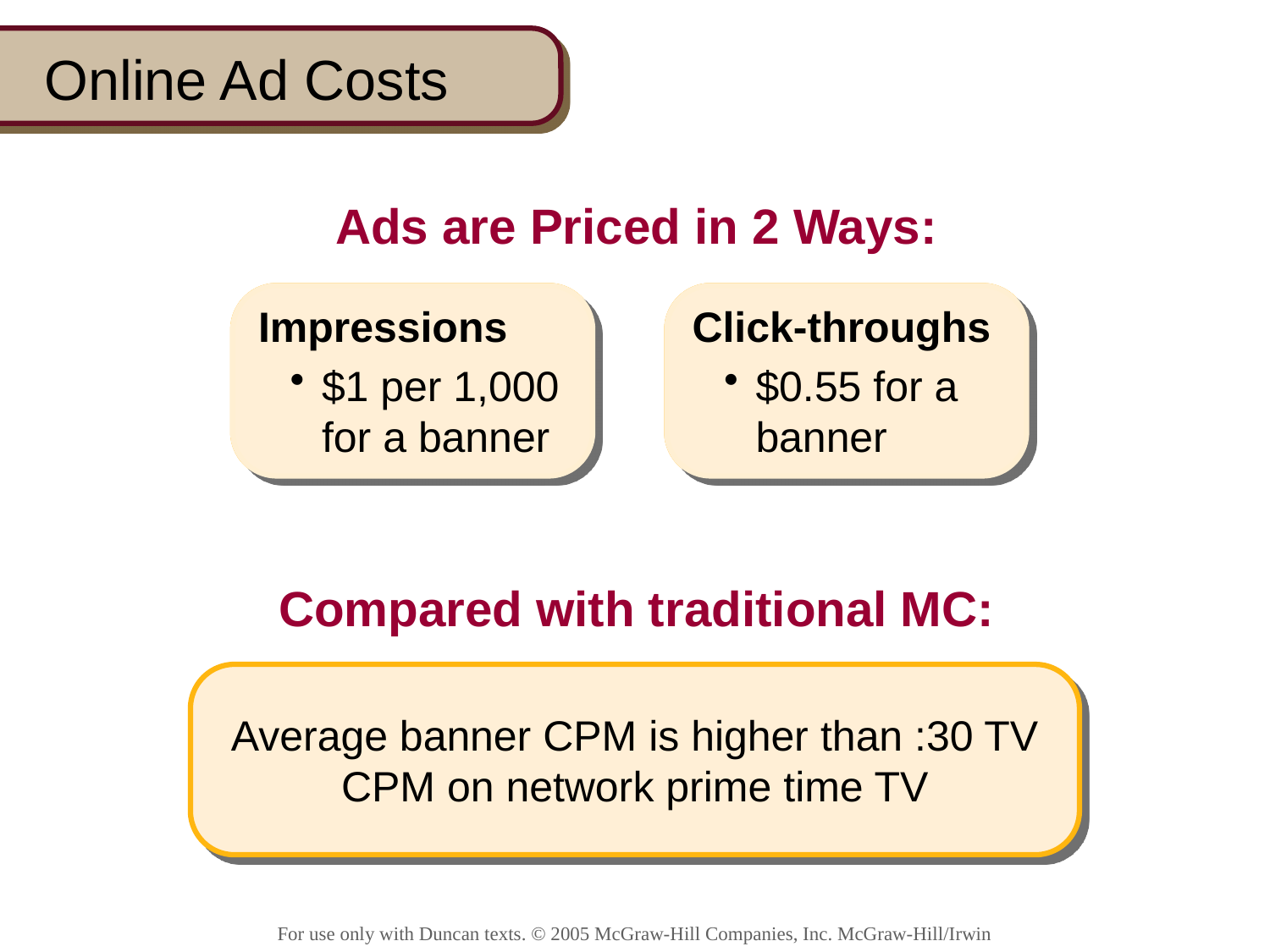

# Online Ad Costs
Ads are Priced in 2 Ways:
Impressions
$1 per 1,000 for a banner
Click-throughs
$0.55 for a banner
Impressions
$1 per 1,000 for a banner
Click-throughs
$0.55 for a banner
Compared with traditional MC:
Average banner CPM is higher than :30 TV CPM on network prime time TV